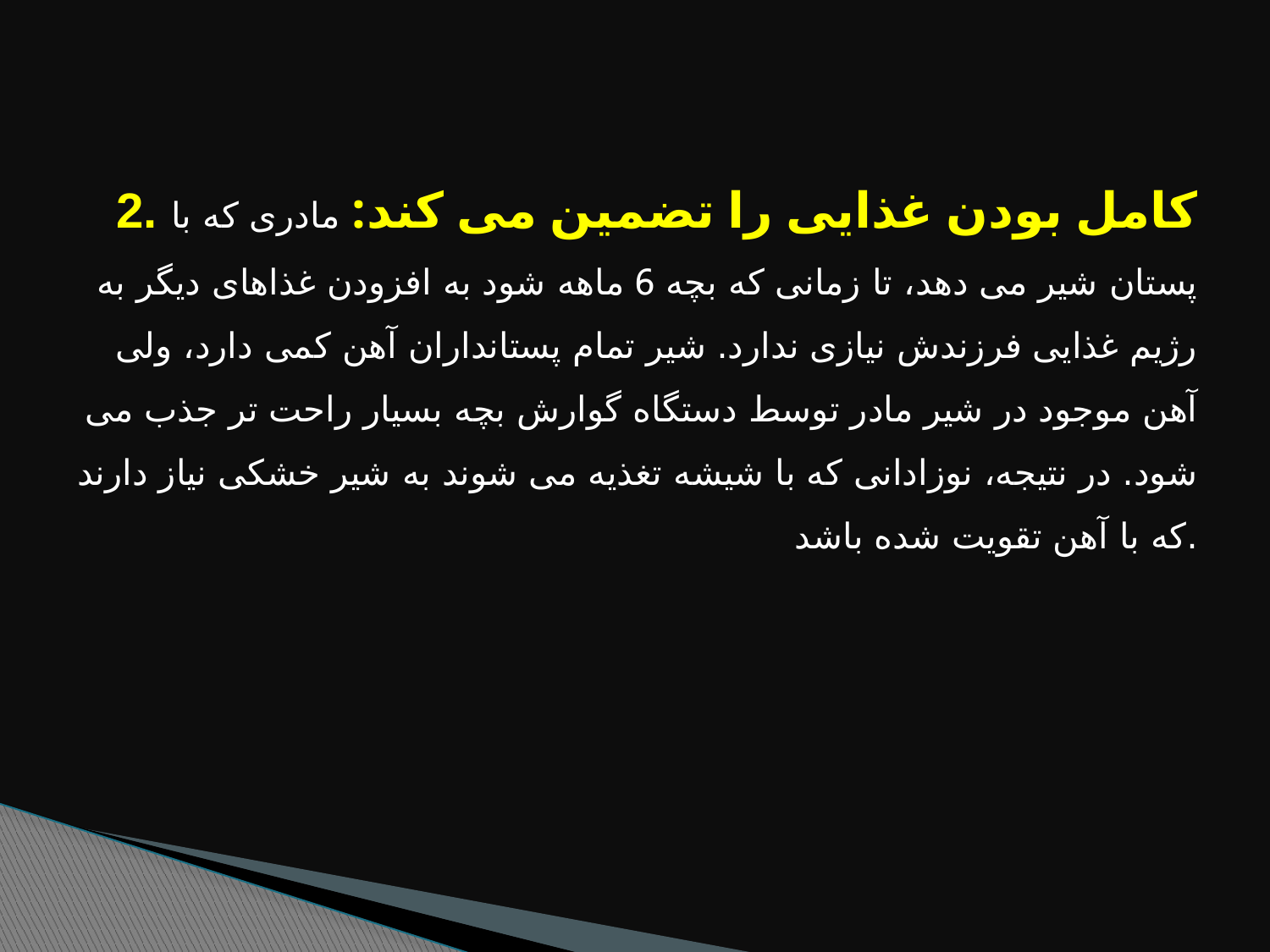

2. کامل بودن غذایی را تضمین می کند: مادری که با پستان شیر می دهد، تا زمانی که بچه 6 ماهه شود به افزودن غذاهای دیگر به رژیم غذایی فرزندش نیازی ندارد. شیر تمام پستانداران آهن کمی دارد، ولی آهن موجود در شیر مادر توسط دستگاه گوارش بچه بسیار راحت تر جذب می شود. در نتیجه، نوزادانی که با شیشه تغذیه می شوند به شیر خشکی نیاز دارند که با آهن تقویت شده باشد.